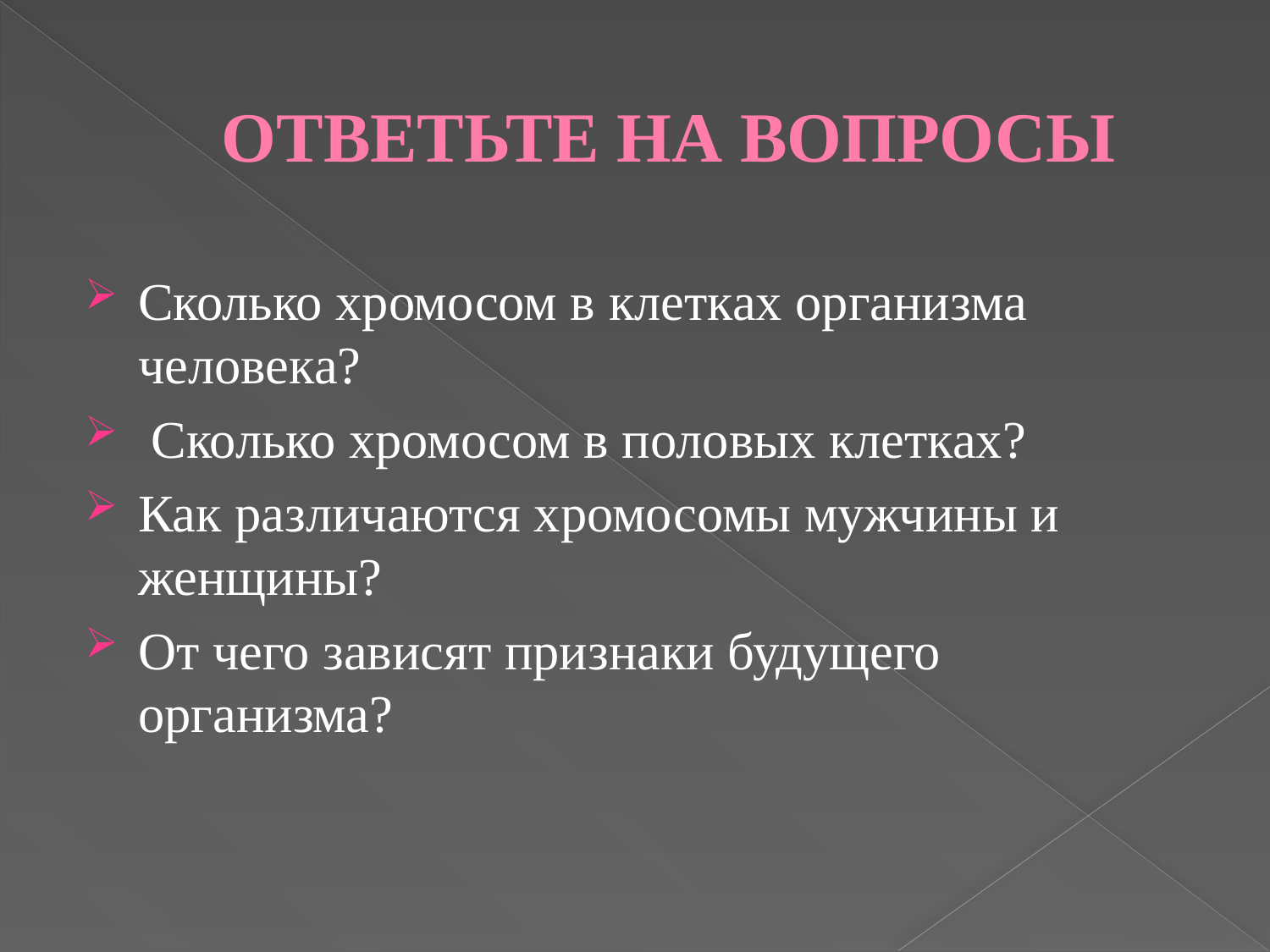

# ОТВЕТЬТЕ НА ВОПРОСЫ
Сколько хромосом в клетках организма человека?
 Сколько хромосом в половых клетках?
Как различаются хромосомы мужчины и женщины?
От чего зависят признаки будущего организма?